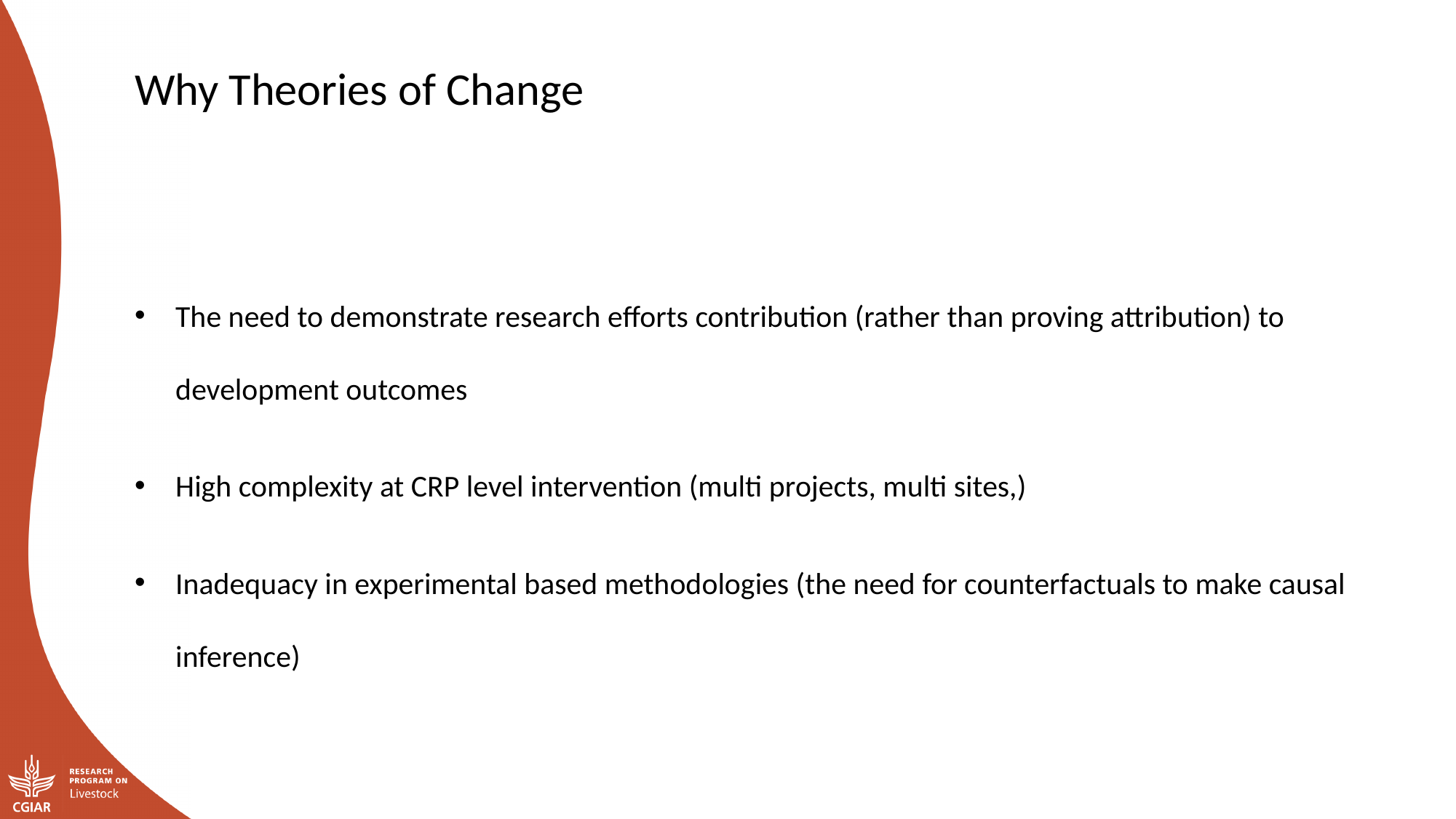

Why Theories of Change
The need to demonstrate research efforts contribution (rather than proving attribution) to development outcomes
High complexity at CRP level intervention (multi projects, multi sites,)
Inadequacy in experimental based methodologies (the need for counterfactuals to make causal inference)